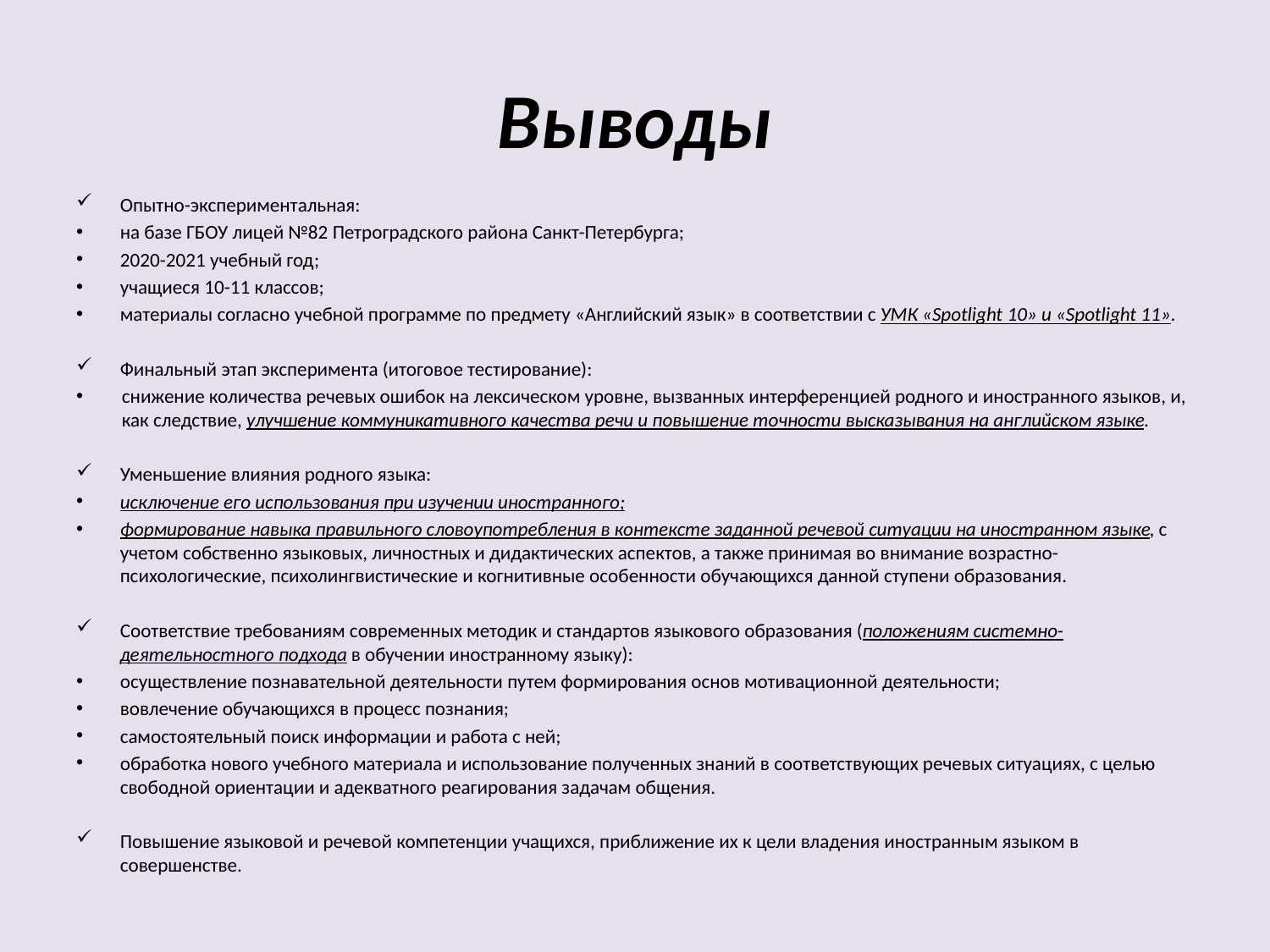

# Выводы
Опытно-экспериментальная:
на базе ГБОУ лицей №82 Петроградского района Санкт-Петербурга;
2020-2021 учебный год;
учащиеся 10-11 классов;
материалы согласно учебной программе по предмету «Английский язык» в соответствии с УМК «Spotlight 10» и «Spotlight 11».

Финальный этап эксперимента (итоговое тестирование):
снижение количества речевых ошибок на лексическом уровне, вызванных интерференцией родного и иностранного языков, и, как следствие, улучшение коммуникативного качества речи и повышение точности высказывания на английском языке.

Уменьшение влияния родного языка:
исключение его использования при изучении иностранного;
формирование навыка правильного словоупотребления в контексте заданной речевой ситуации на иностранном языке, с учетом собственно языковых, личностных и дидактических аспектов, а также принимая во внимание возрастно-психологические, психолингвистические и когнитивные особенности обучающихся данной ступени образования.

Соответствие требованиям современных методик и стандартов языкового образования (положениям системно-деятельностного подхода в обучении иностранному языку):
осуществление познавательной деятельности путем формирования основ мотивационной деятельности;
вовлечение обучающихся в процесс познания;
самостоятельный поиск информации и работа с ней;
обработка нового учебного материала и использование полученных знаний в соответствующих речевых ситуациях, с целью свободной ориентации и адекватного реагирования задачам общения.

Повышение языковой и речевой компетенции учащихся, приближение их к цели владения иностранным языком в совершенстве.